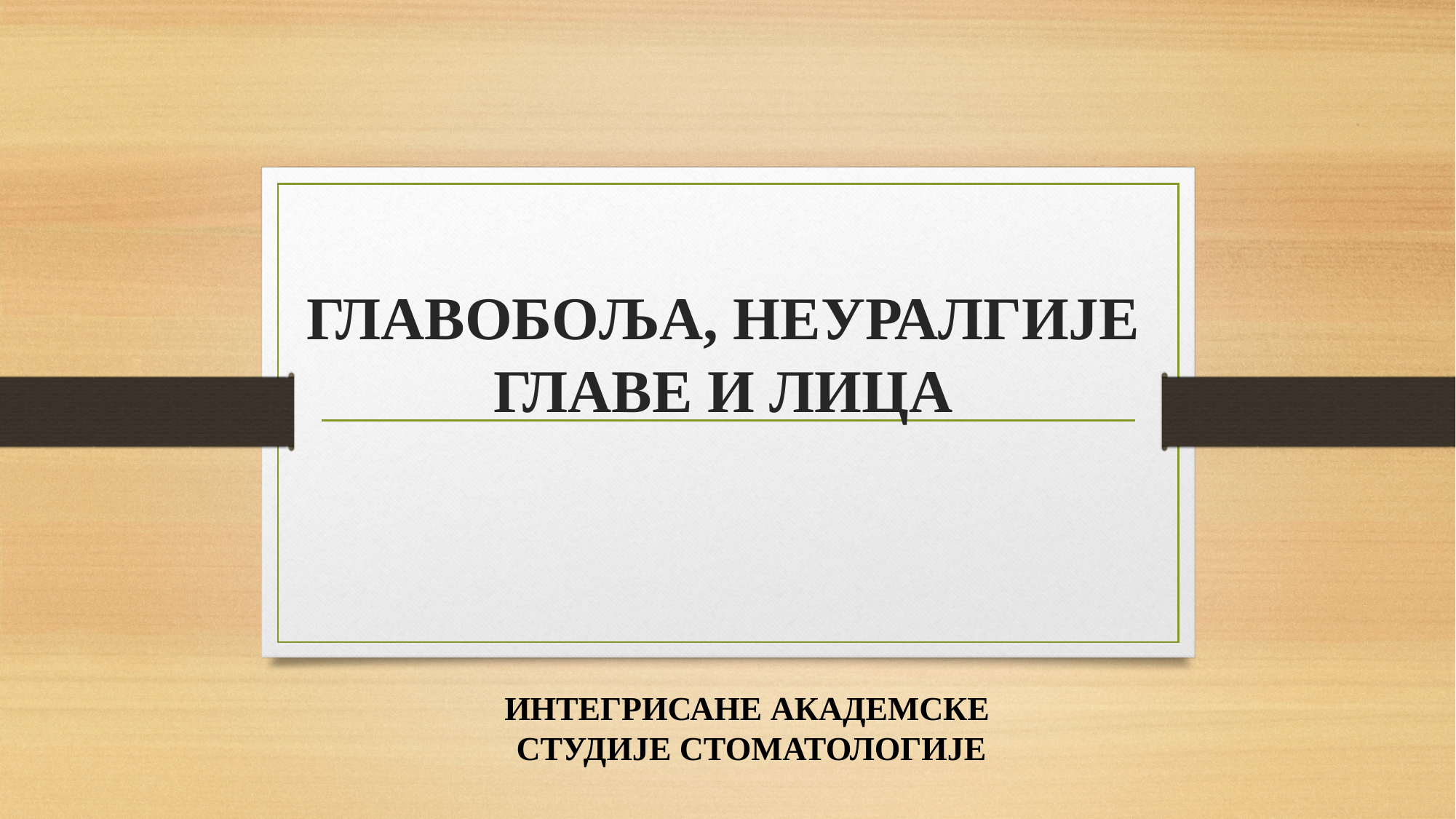

# ГЛАВОБОЉА, НЕУРАЛГИЈЕ ГЛАВЕ И ЛИЦА

ИНТЕГРИСАНЕ АКАДЕМСКЕ
СТУДИЈE СТОМАТОЛОГИЈЕ